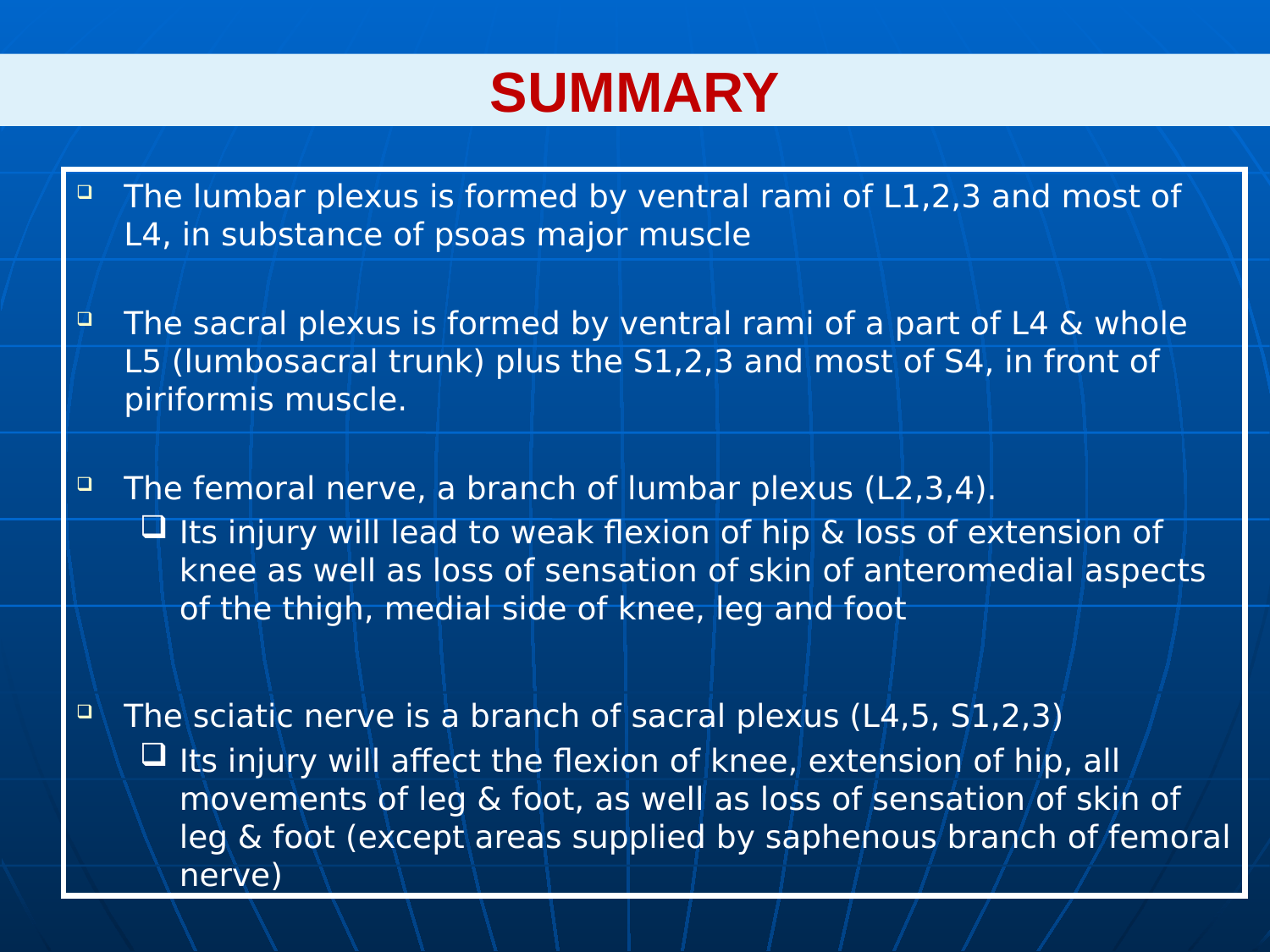

# SUMMARY
The lumbar plexus is formed by ventral rami of L1,2,3 and most of L4, in substance of psoas major muscle

The sacral plexus is formed by ventral rami of a part of L4 & whole L5 (lumbosacral trunk) plus the S1,2,3 and most of S4, in front of piriformis muscle.

The femoral nerve, a branch of lumbar plexus (L2,3,4).
Its injury will lead to weak flexion of hip & loss of extension of knee as well as loss of sensation of skin of anteromedial aspects of the thigh, medial side of knee, leg and foot

The sciatic nerve is a branch of sacral plexus (L4,5, S1,2,3)
Its injury will affect the flexion of knee, extension of hip, all movements of leg & foot, as well as loss of sensation of skin of leg & foot (except areas supplied by saphenous branch of femoral nerve)